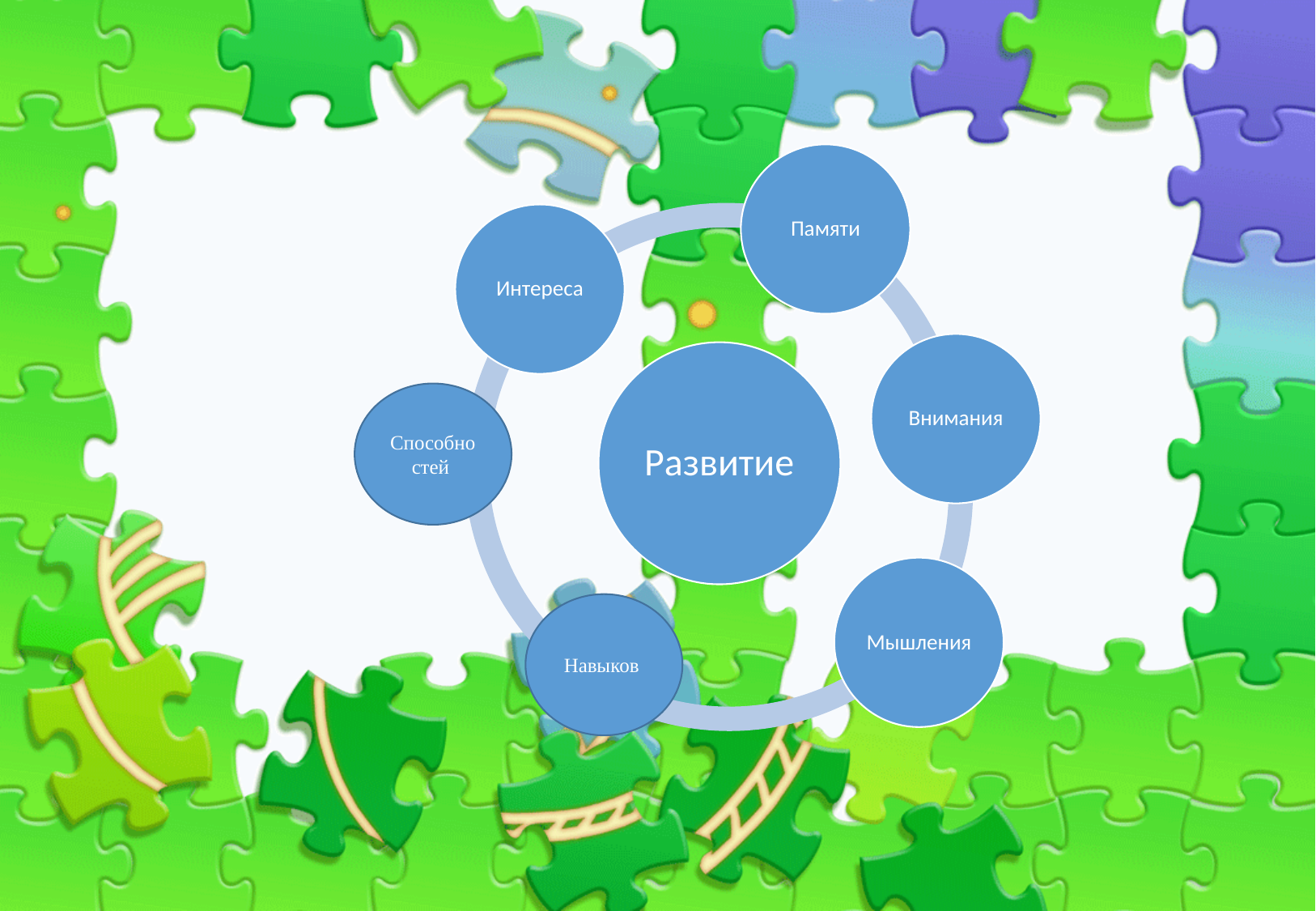

Развитие
Памяти
Внимания
Мышления
Интереса
Способностей
Навыков